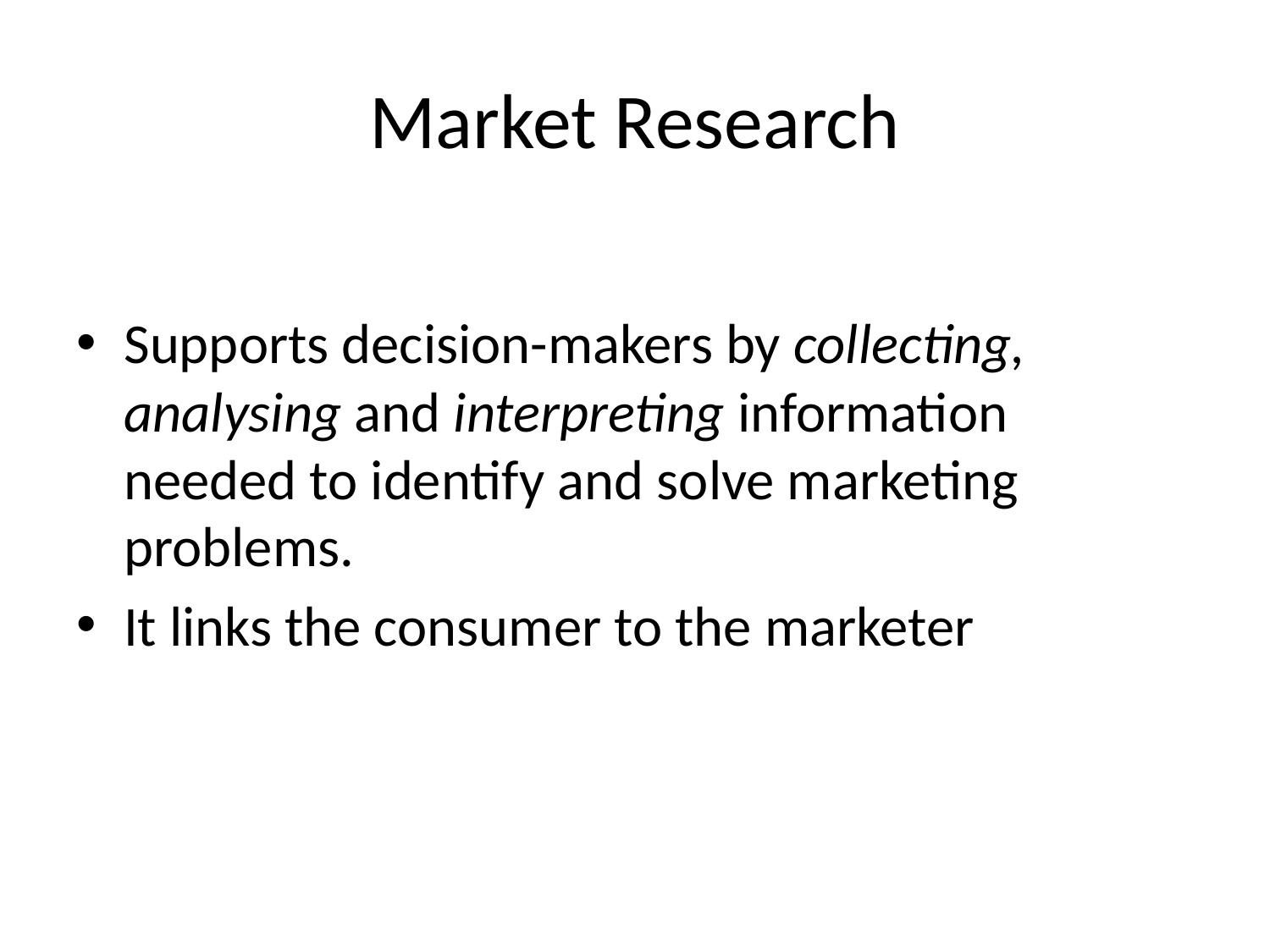

# Market Research

Supports decision-makers by collecting, analysing and interpreting information needed to identify and solve marketing problems.
It links the consumer to the marketer